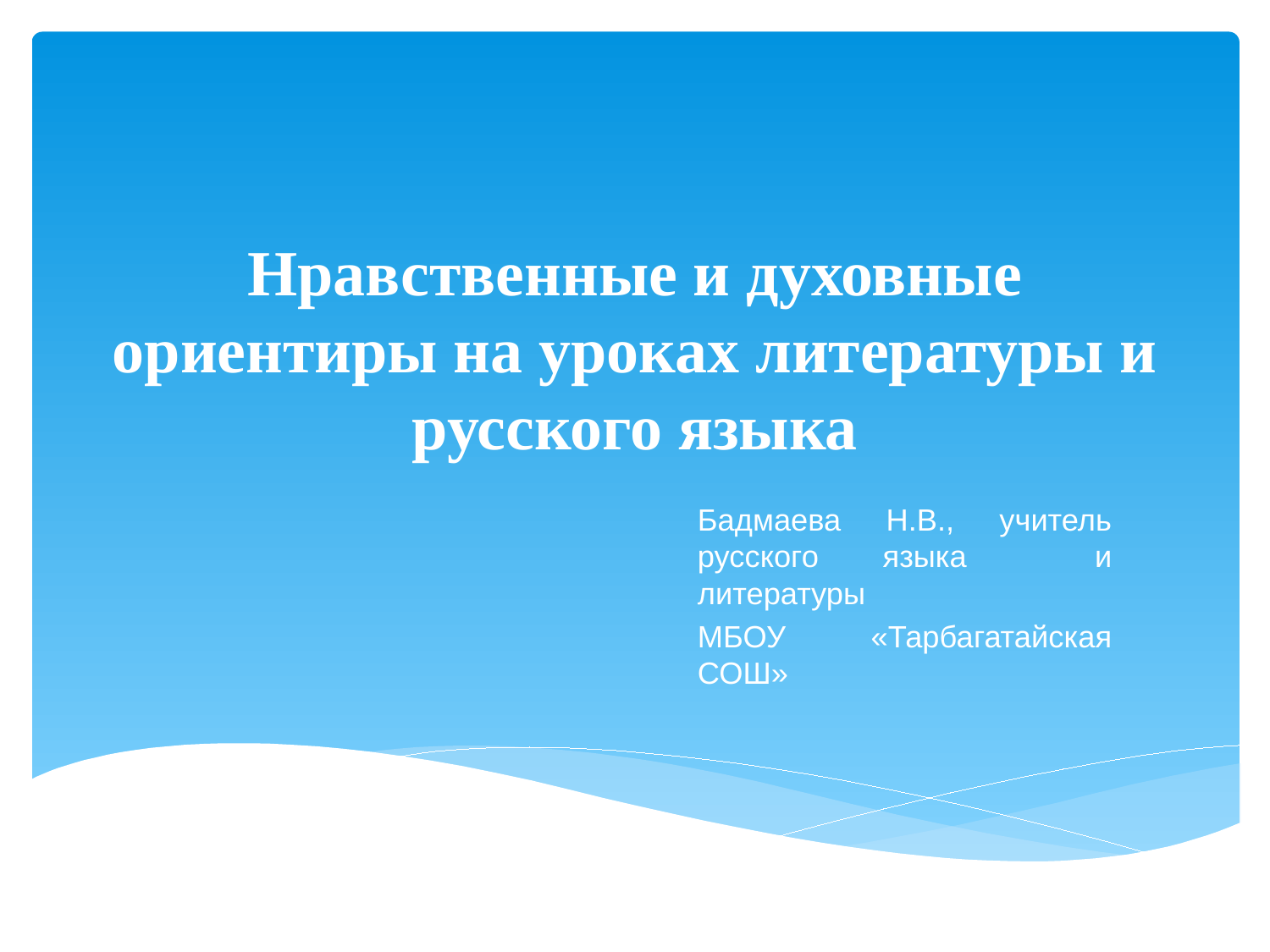

# Нравственные и духовные ориентиры на уроках литературы и русского языка
Бадмаева Н.В., учитель русского языка  и литературы
МБОУ «Тарбагатайская СОШ»